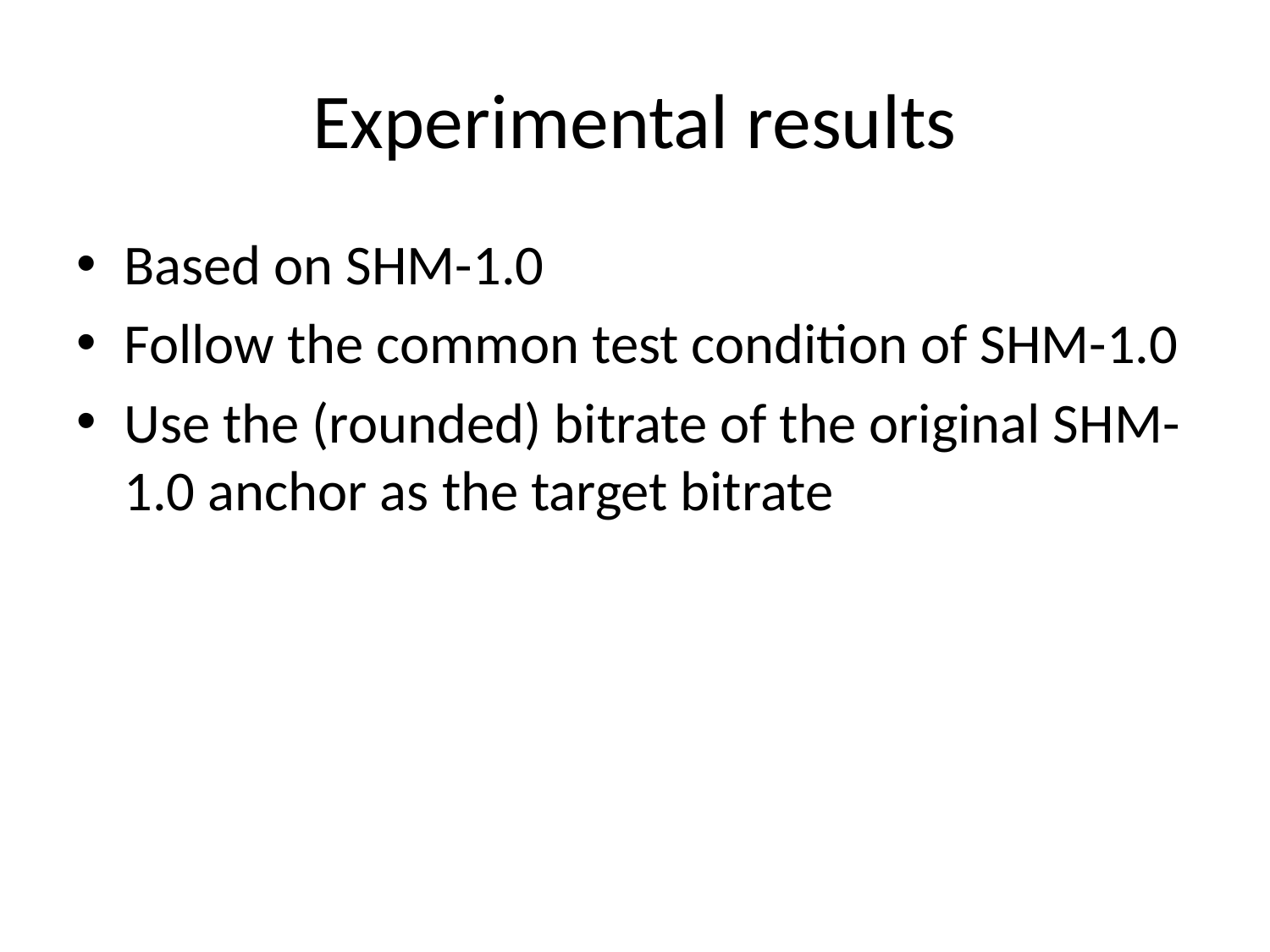

# Experimental results
Based on SHM-1.0
Follow the common test condition of SHM-1.0
Use the (rounded) bitrate of the original SHM-1.0 anchor as the target bitrate